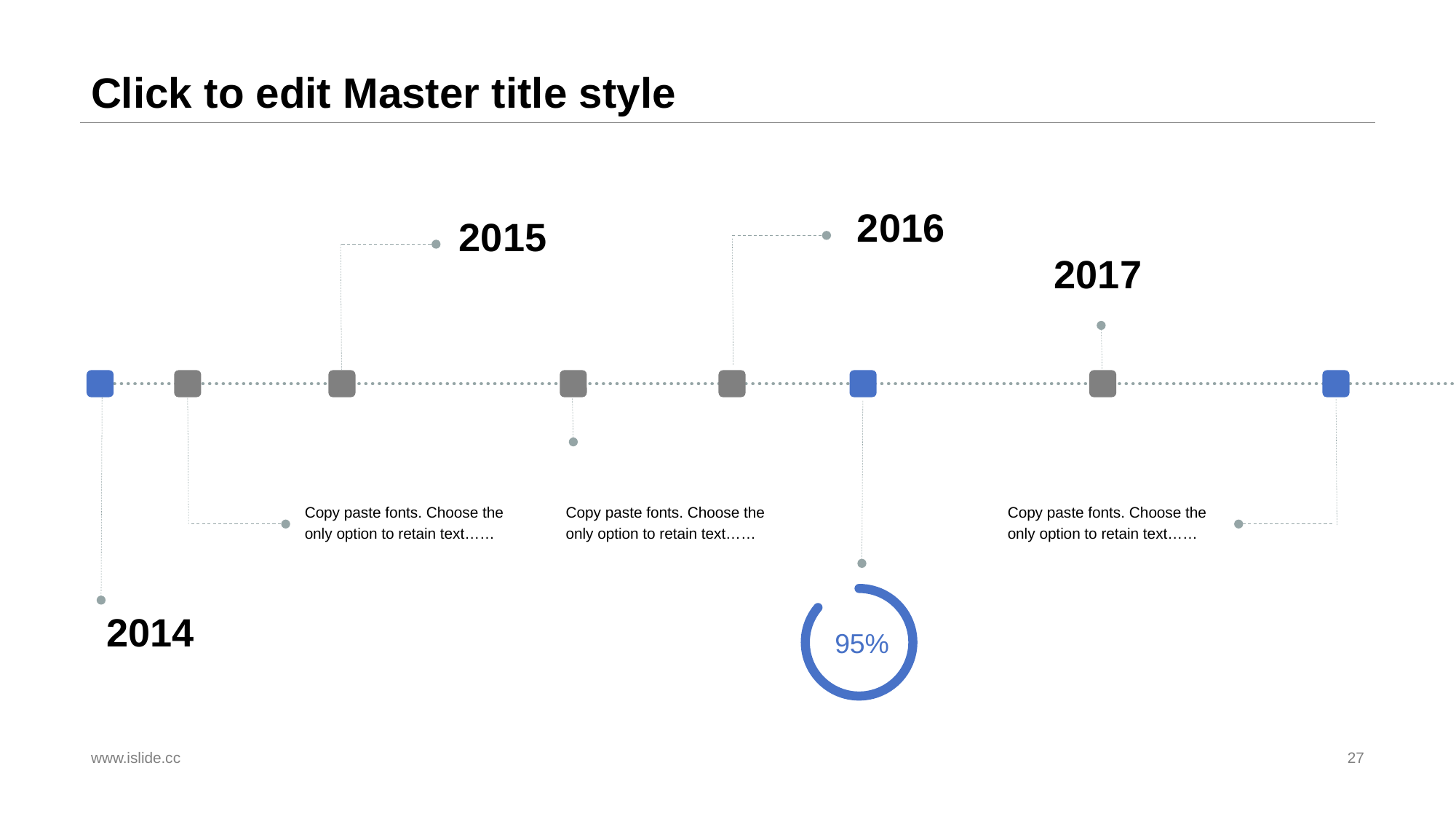

# Click to edit Master title style
2016
2015
2017

Copy paste fonts. Choose the only option to retain text……
Copy paste fonts. Choose the only option to retain text……
Copy paste fonts. Choose the only option to retain text……
95%

2014
www.islide.cc
27